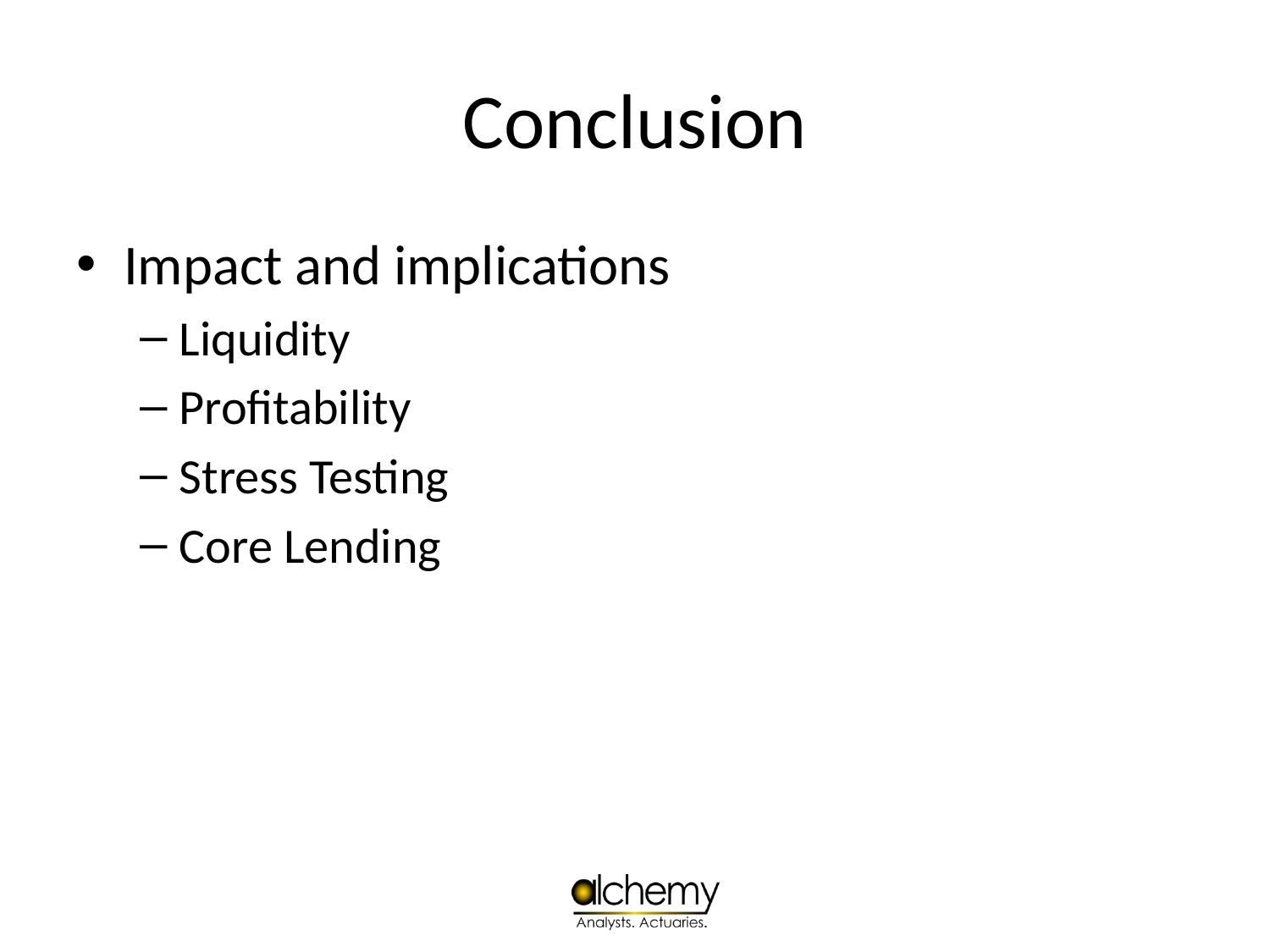

# Conclusion
Impact and implications
Liquidity
Profitability
Stress Testing
Core Lending